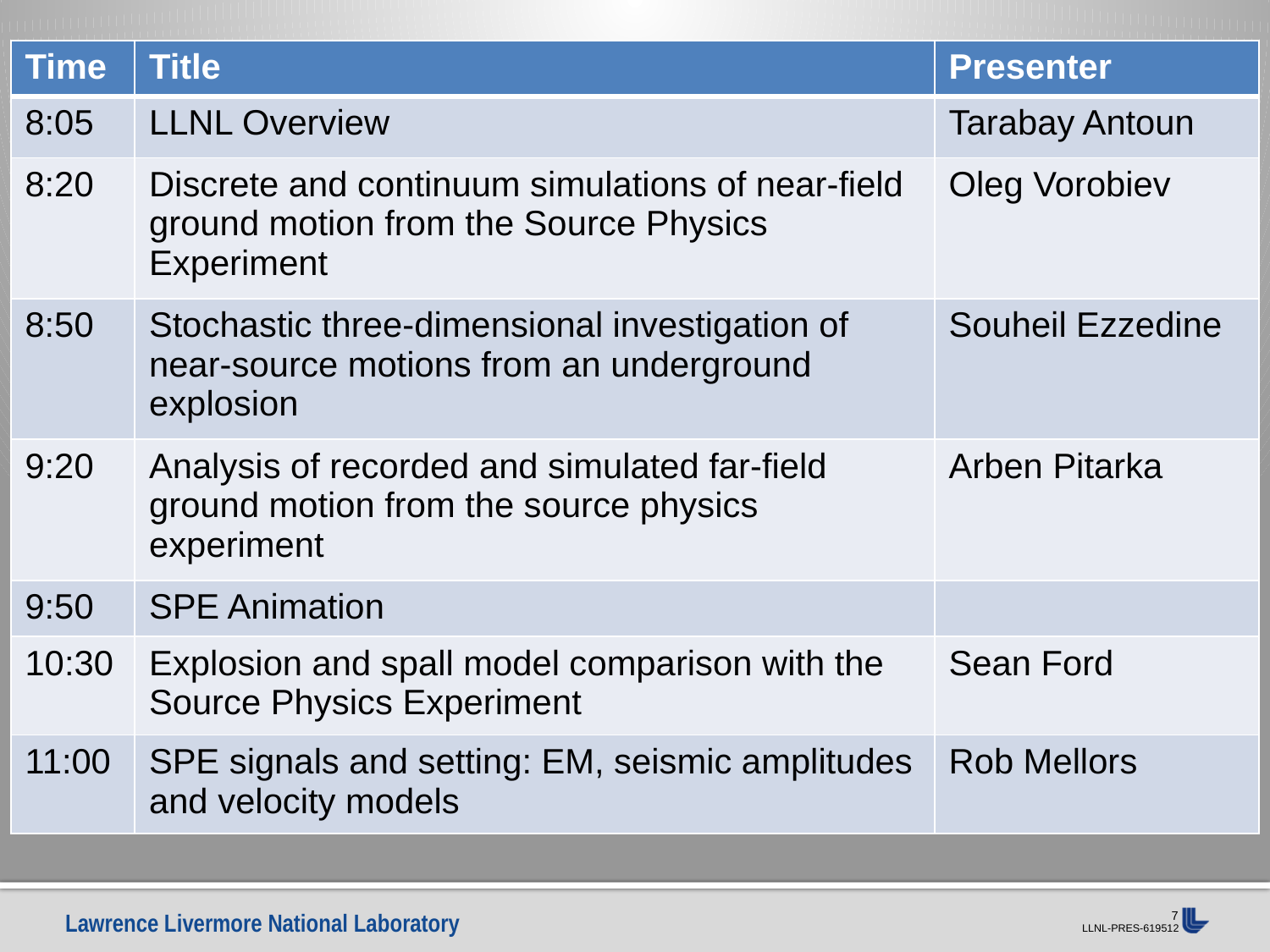

| Time | Title | Presenter |
| --- | --- | --- |
| 8:05 | LLNL Overview | Tarabay Antoun |
| 8:20 | Discrete and continuum simulations of near-field ground motion from the Source Physics Experiment | Oleg Vorobiev |
| 8:50 | Stochastic three-dimensional investigation of near-source motions from an underground explosion | Souheil Ezzedine |
| 9:20 | Analysis of recorded and simulated far-field ground motion from the source physics experiment | Arben Pitarka |
| 9:50 | SPE Animation |  |
| 10:30 | Explosion and spall model comparison with the Source Physics Experiment | Sean Ford |
| 11:00 | SPE signals and setting: EM, seismic amplitudes and velocity models | Rob Mellors |